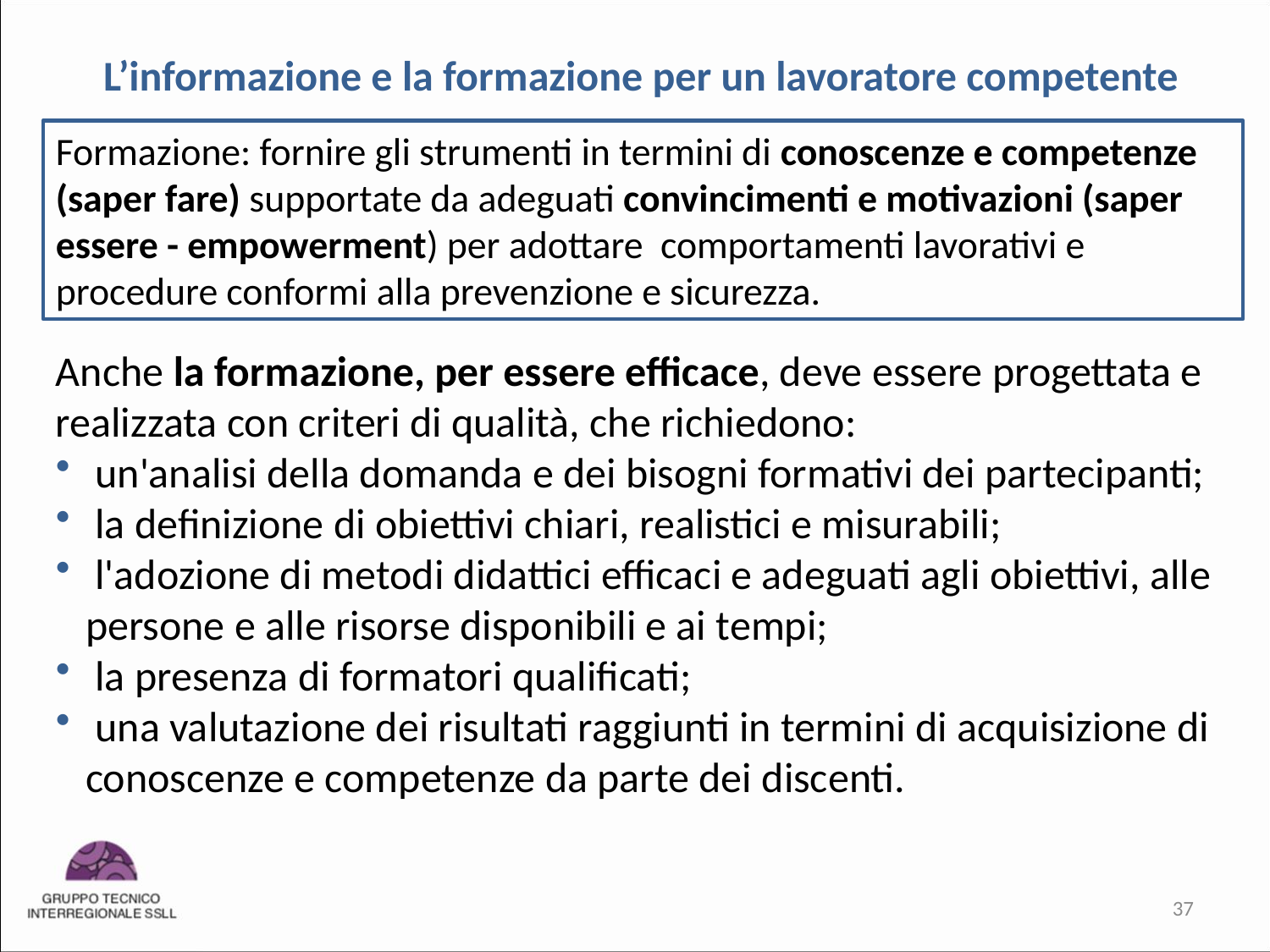

L’informazione e la formazione per un lavoratore competente
Formazione: fornire gli strumenti in termini di conoscenze e competenze (saper fare) supportate da adeguati convincimenti e motivazioni (saper essere - empowerment) per adottare  comportamenti lavorativi e procedure conformi alla prevenzione e sicurezza.
Anche la formazione, per essere efficace, deve essere progettata e realizzata con criteri di qualità, che richiedono:
 un'analisi della domanda e dei bisogni formativi dei partecipanti;
 la definizione di obiettivi chiari, realistici e misurabili;
 l'adozione di metodi didattici efficaci e adeguati agli obiettivi, alle persone e alle risorse disponibili e ai tempi;
 la presenza di formatori qualificati;
 una valutazione dei risultati raggiunti in termini di acquisizione di conoscenze e competenze da parte dei discenti.
37